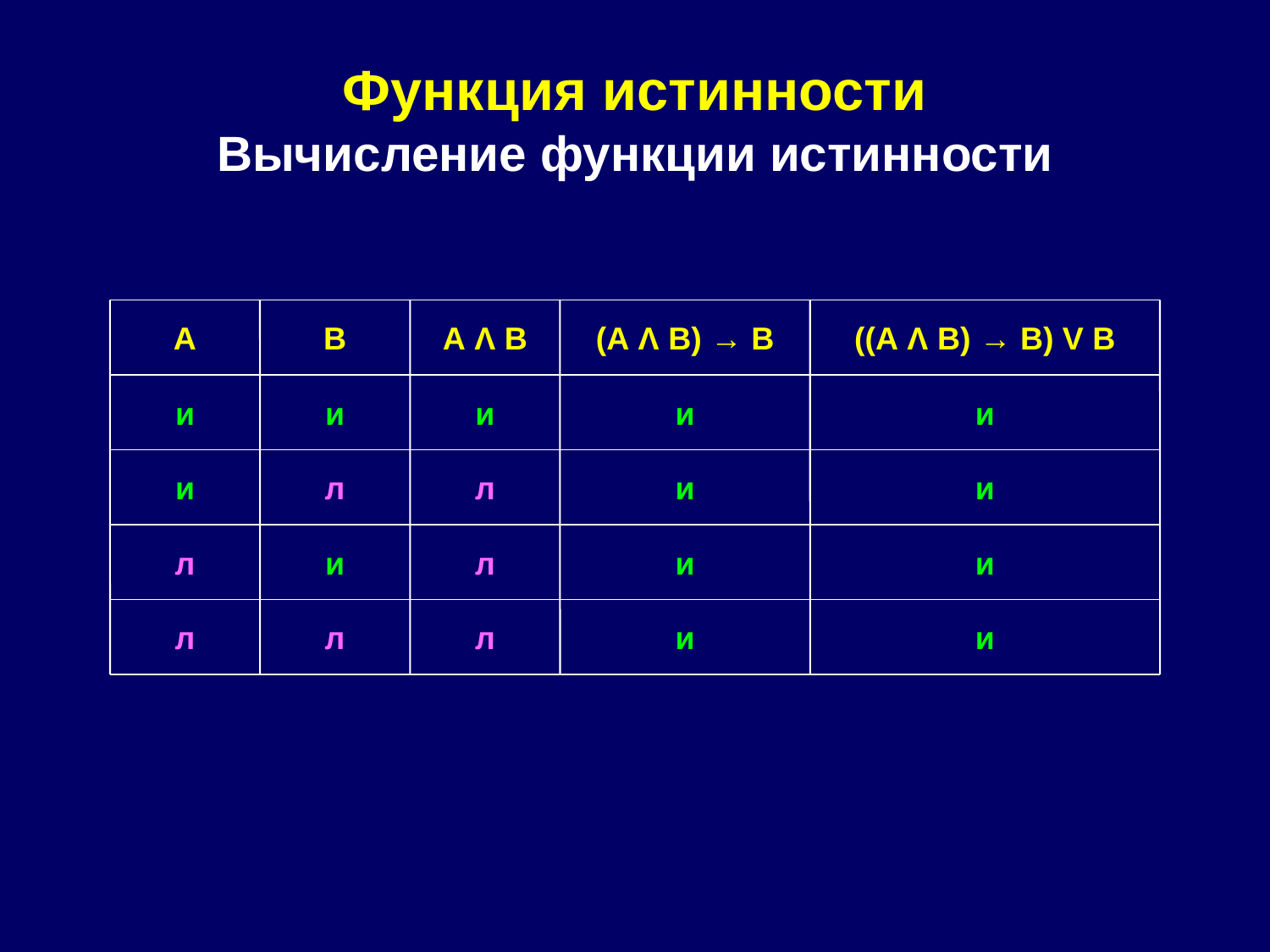

# Функция истинности Вычисление функции истинности
A

B

A Λ B

(A Λ B) → B

((A Λ B) → B) V B

и
и
и
и
и
и
л
л
и
и
л
и
л
и
и
л
л
л
и
и